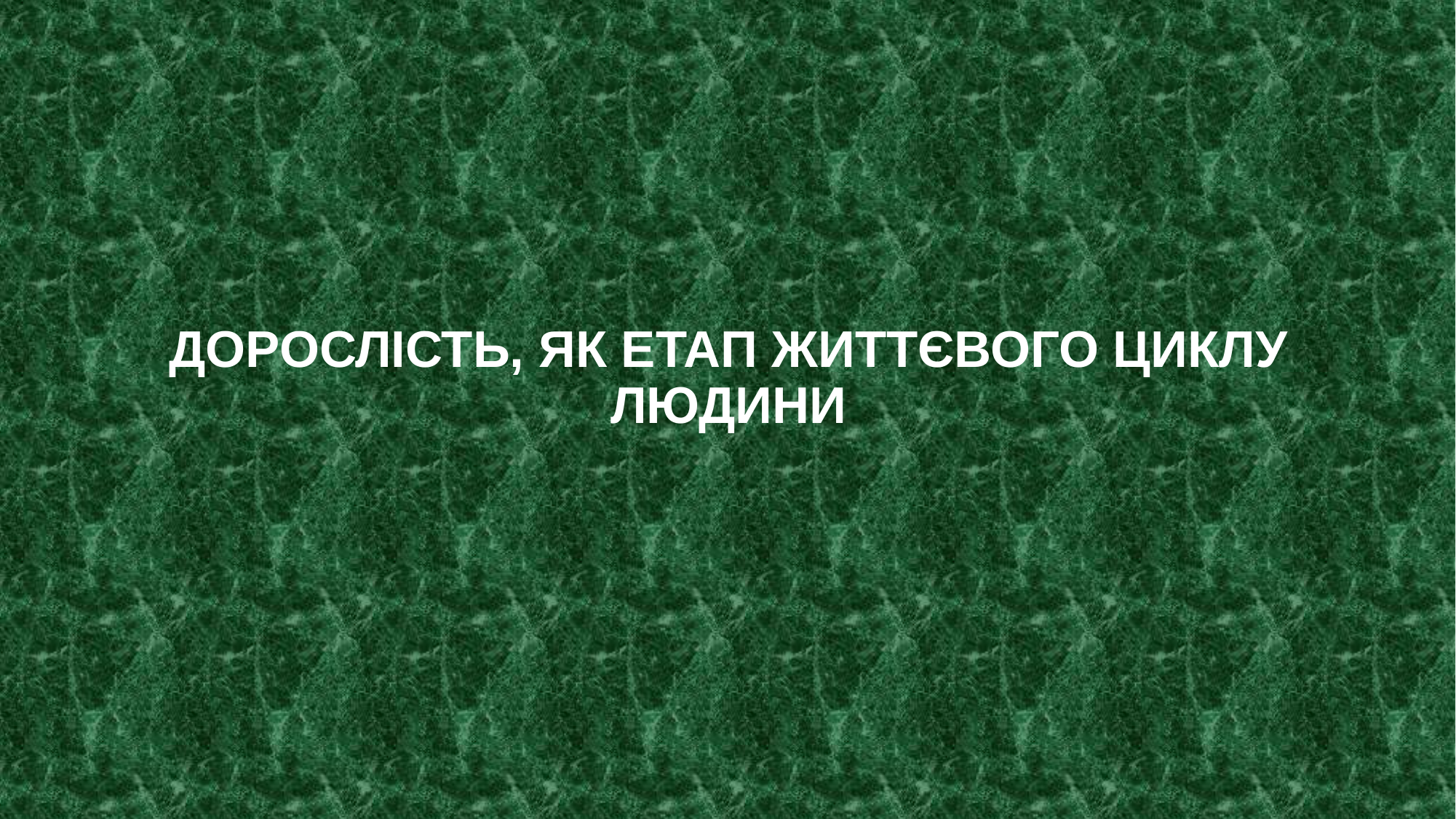

# Дорослість, як етап життєвого циклу людини